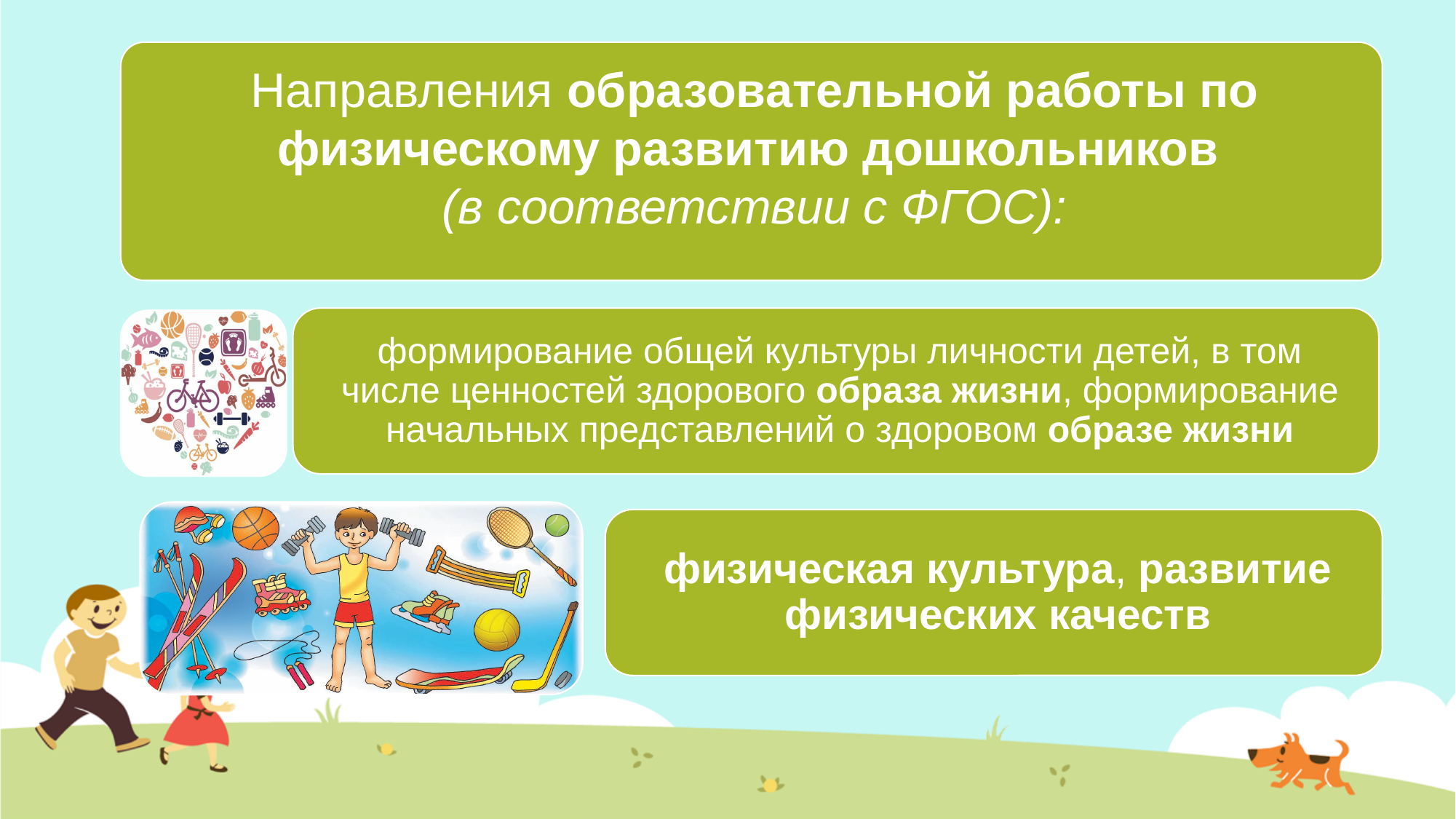

Направления образовательной работы по физическому развитию дошкольников
(в соответствии с ФГОС):

формирование общей культуры личности детей, в том числе ценностей здорового образа жизни, формирование начальных представлений о здоровом образе жизни
физическая культура, развитие физических качеств